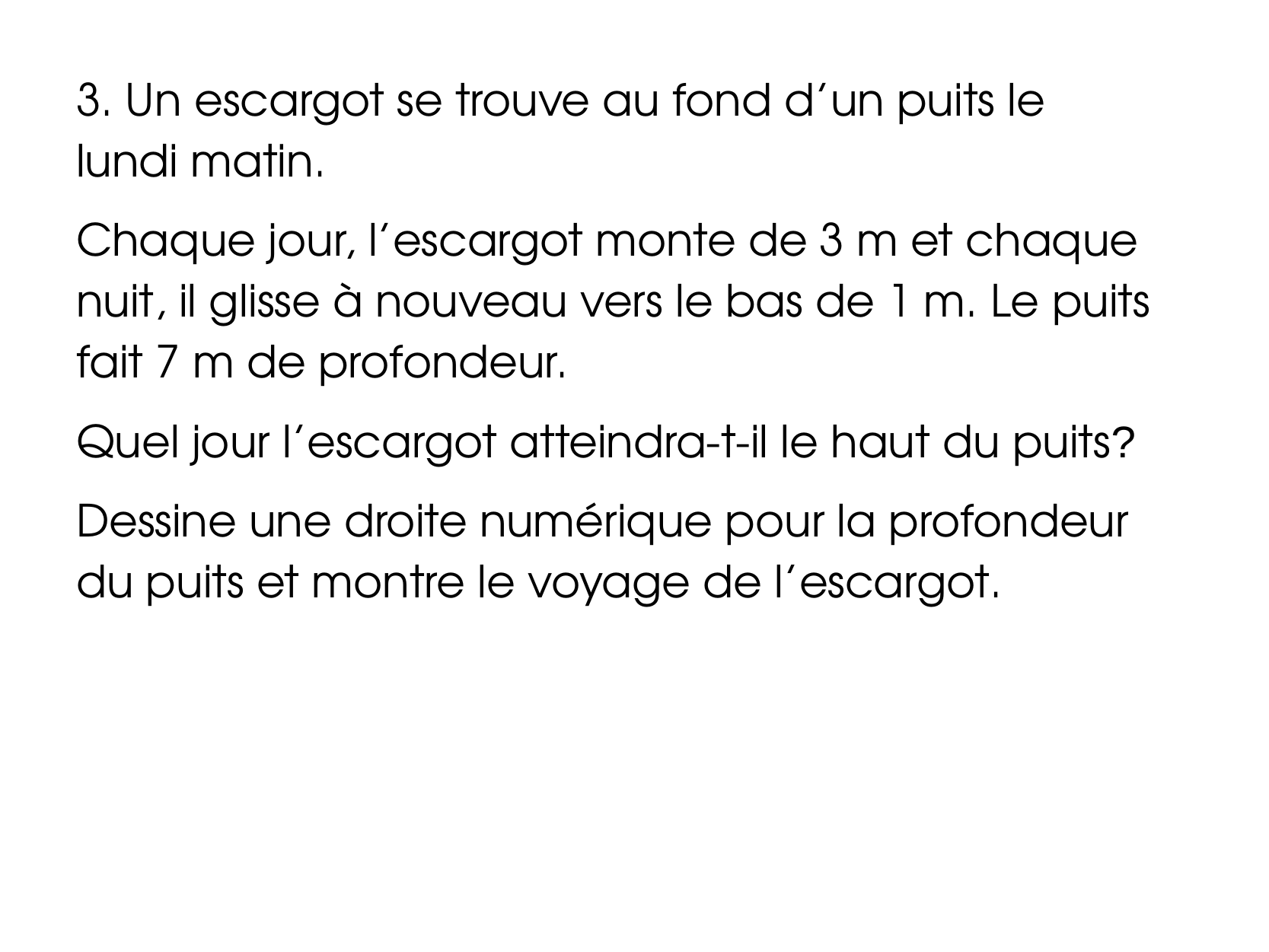

3. Un escargot se trouve au fond d’un puits le
lundi matin.
Chaque jour, l’escargot monte de 3 m et chaque nuit, il glisse à nouveau vers le bas de 1 m. Le puits fait 7 m de profondeur.
Quel jour l’escargot atteindra-t-il le haut du puits?
Dessine une droite numérique pour la profondeur du puits et montre le voyage de l’escargot.